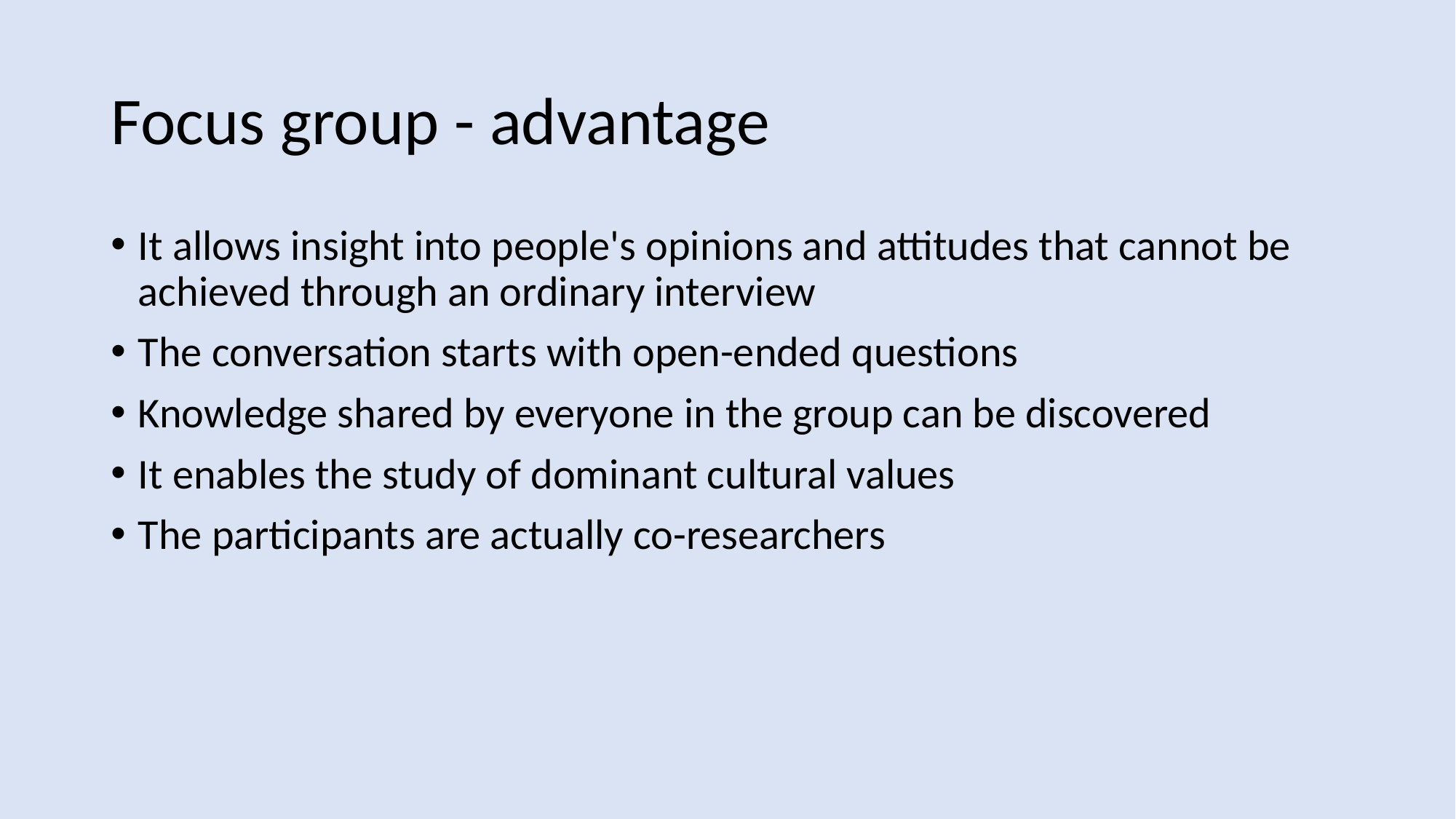

# Focus group - advantage
It allows insight into people's opinions and attitudes that cannot be achieved through an ordinary interview
The conversation starts with open-ended questions
Knowledge shared by everyone in the group can be discovered
It enables the study of dominant cultural values
The participants are actually co-researchers